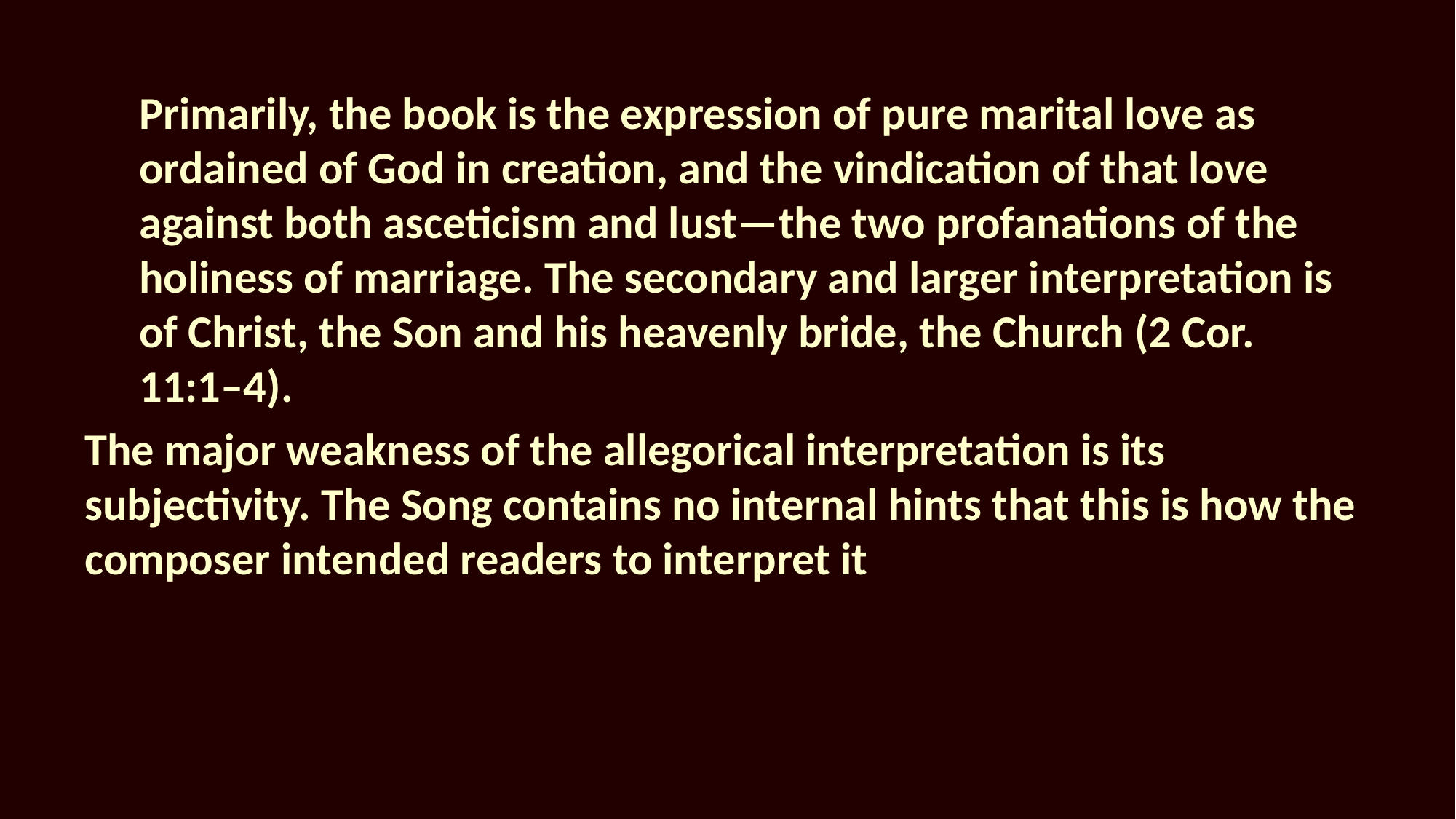

Primarily, the book is the expression of pure marital love as ordained of God in creation, and the vindication of that love against both asceticism and lust—the two profanations of the holiness of marriage. The secondary and larger interpretation is of Christ, the Son and his heavenly bride, the Church (2 Cor. 11:1–4).
The major weakness of the allegorical interpretation is its subjectivity. The Song contains no internal hints that this is how the composer intended readers to interpret it